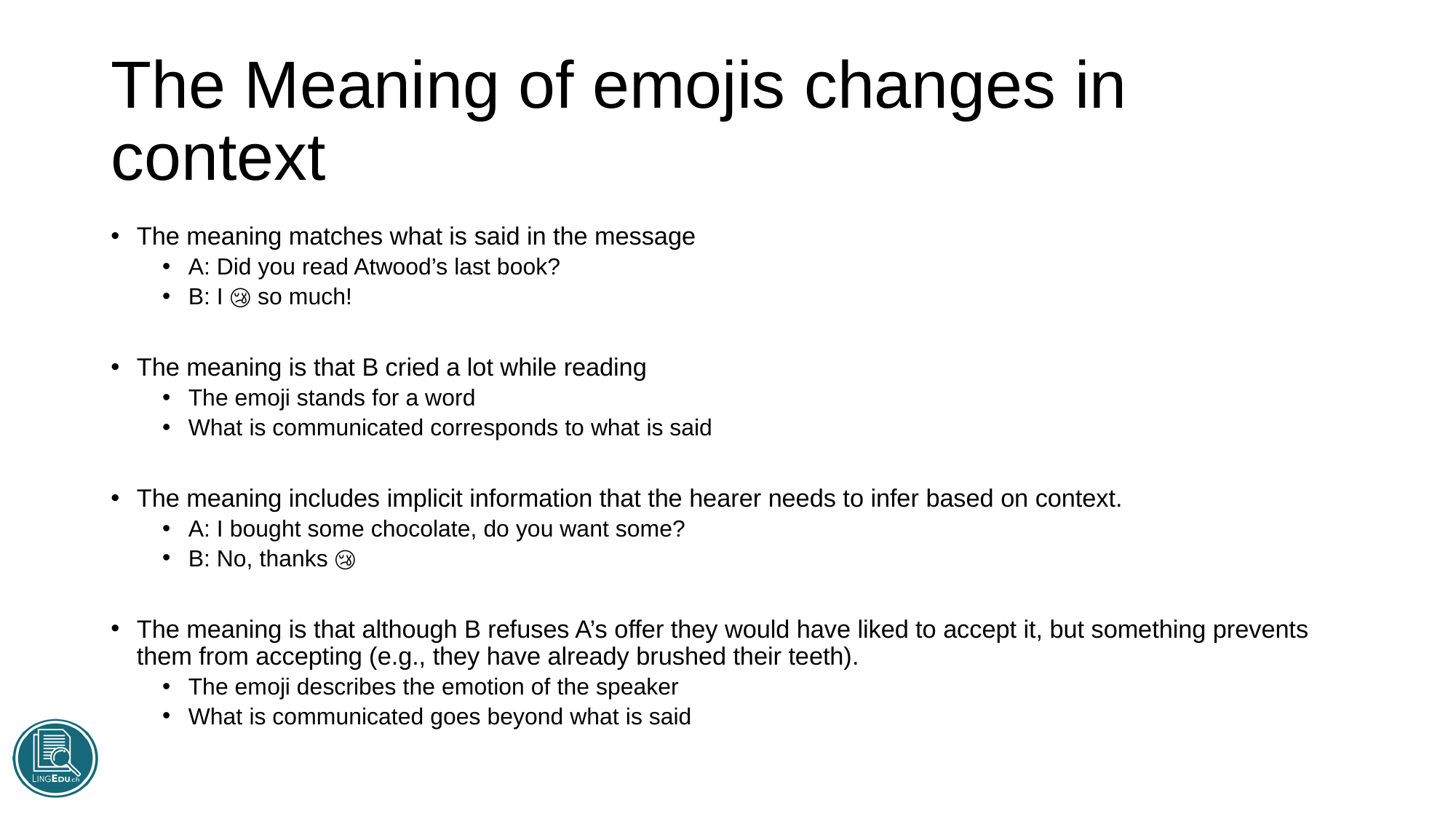

# The Meaning of emojis changes in context
The meaning matches what is said in the message
A: Did you read Atwood’s last book?
B: I 😢 so much!

The meaning is that B cried a lot while reading
The emoji stands for a word
What is communicated corresponds to what is said

The meaning includes implicit information that the hearer needs to infer based on context.
A: I bought some chocolate, do you want some?
B: No, thanks 😢

The meaning is that although B refuses A’s offer they would have liked to accept it, but something prevents them from accepting (e.g., they have already brushed their teeth).
The emoji describes the emotion of the speaker
What is communicated goes beyond what is said